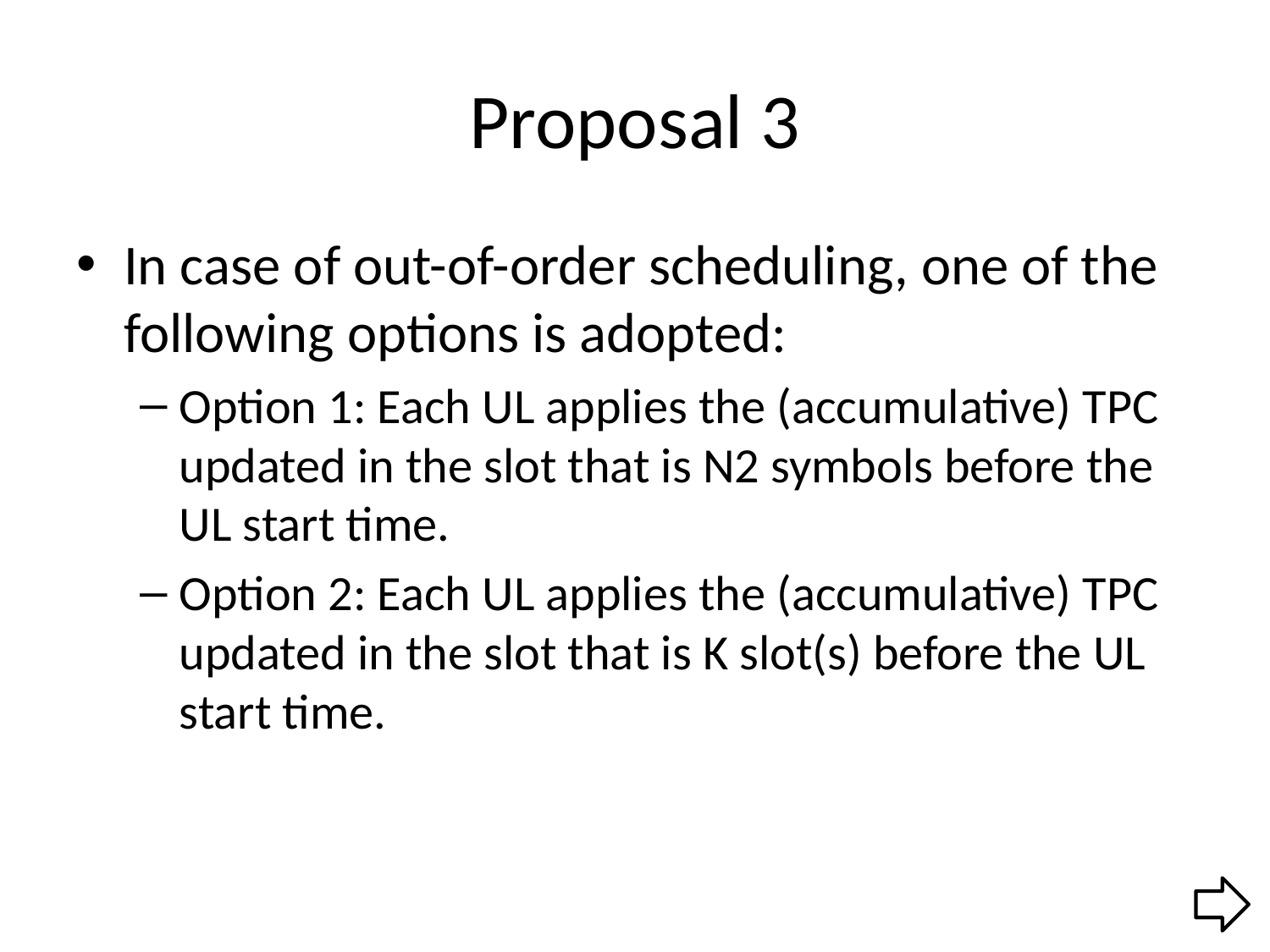

# Proposal 3
In case of out-of-order scheduling, one of the following options is adopted:
Option 1: Each UL applies the (accumulative) TPC updated in the slot that is N2 symbols before the UL start time.
Option 2: Each UL applies the (accumulative) TPC updated in the slot that is K slot(s) before the UL start time.